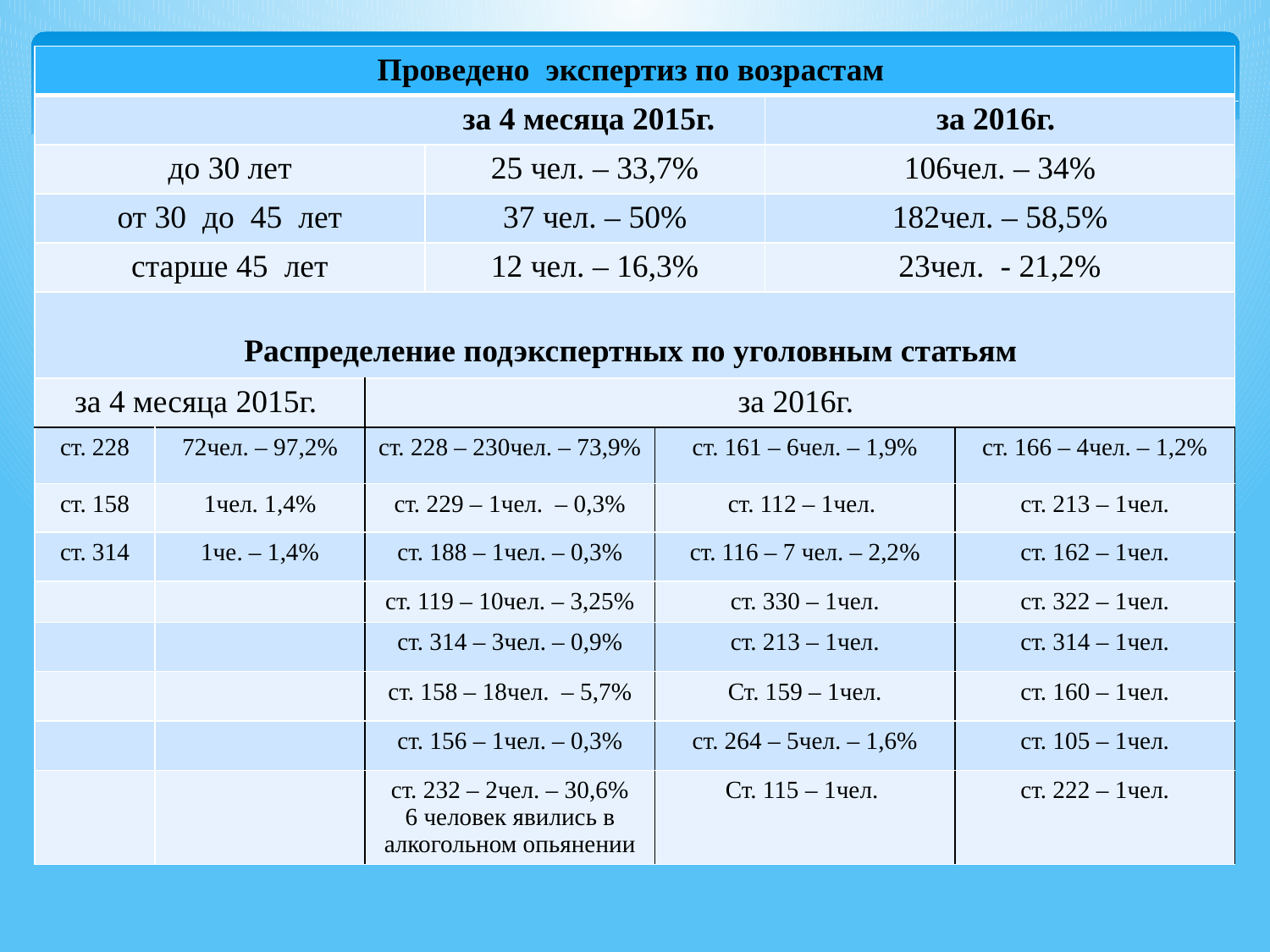

| Проведено экспертиз по возрастам |  |  |  |  |  |  |
| --- | --- | --- | --- | --- | --- | --- |
| за 4 месяца 2015г. |  |  |  |  | за 2016г. |  |
| до 30 лет |  |  | 25 чел. – 33,7% |  | 106чел. – 34% |  |
| от 30 до 45 лет |  |  | 37 чел. – 50% |  | 182чел. – 58,5% |  |
| старше 45 лет |  |  | 12 чел. – 16,3% |  | 23чел. - 21,2% |  |
| Распределение подэкспертных по уголовным статьям |  |  |  |  |  |  |
| за 4 месяца 2015г. |  | за 2016г. |  |  |  |  |
| ст. 228 | 72чел. – 97,2% | ст. 228 – 230чел. – 73,9% |  | ст. 161 – 6чел. – 1,9% |  | ст. 166 – 4чел. – 1,2% |
| ст. 158 | 1чел. 1,4% | ст. 229 – 1чел. – 0,3% |  | ст. 112 – 1чел. |  | ст. 213 – 1чел. |
| ст. 314 | 1че. – 1,4% | ст. 188 – 1чел. – 0,3% |  | ст. 116 – 7 чел. – 2,2% |  | ст. 162 – 1чел. |
|  |  | ст. 119 – 10чел. – 3,25% |  | ст. 330 – 1чел. |  | ст. 322 – 1чел. |
|  |  | ст. 314 – 3чел. – 0,9% |  | ст. 213 – 1чел. |  | ст. 314 – 1чел. |
|  |  | ст. 158 – 18чел. – 5,7% |  | Ст. 159 – 1чел. |  | ст. 160 – 1чел. |
|  |  | ст. 156 – 1чел. – 0,3% |  | ст. 264 – 5чел. – 1,6% |  | ст. 105 – 1чел. |
|  |  | ст. 232 – 2чел. – 30,6% 6 человек явились в алкогольном опьянении |  | Ст. 115 – 1чел. |  | ст. 222 – 1чел. |